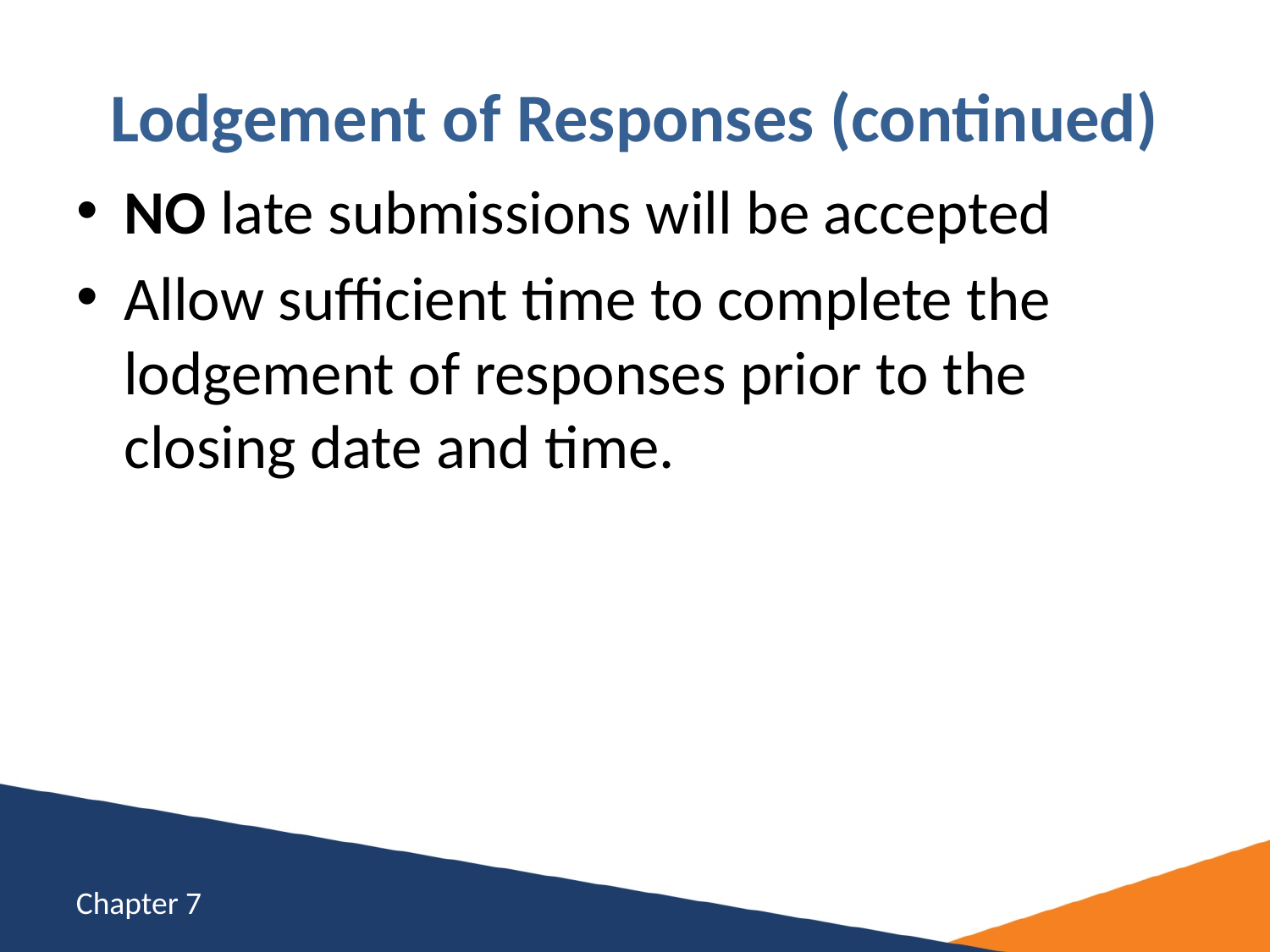

# Lodgement of Responses (continued)
NO late submissions will be accepted
Allow sufficient time to complete the lodgement of responses prior to the closing date and time.
Chapter 7